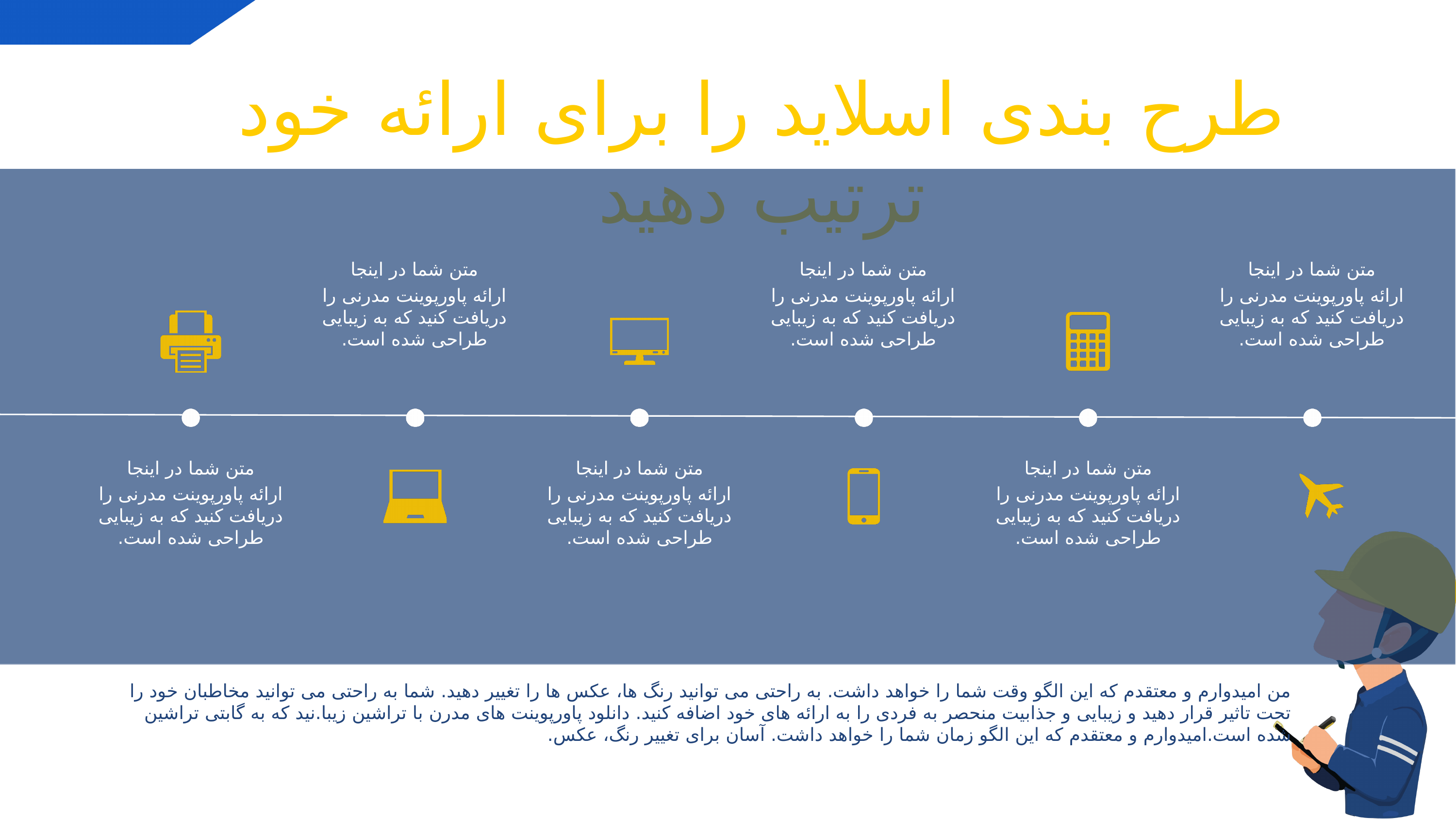

طرح بندی اسلاید را برای ارائه خود ترتیب دهید

متن شما در اینجا
متن شما در اینجا
متن شما در اینجا
ارائه پاورپوینت مدرنی را دریافت کنید که به زیبایی طراحی شده است.
ارائه پاورپوینت مدرنی را دریافت کنید که به زیبایی طراحی شده است.
ارائه پاورپوینت مدرنی را دریافت کنید که به زیبایی طراحی شده است.

متن شما در اینجا
متن شما در اینجا
متن شما در اینجا

ارائه پاورپوینت مدرنی را دریافت کنید که به زیبایی طراحی شده است.
ارائه پاورپوینت مدرنی را دریافت کنید که به زیبایی طراحی شده است.
ارائه پاورپوینت مدرنی را دریافت کنید که به زیبایی طراحی شده است.

من امیدوارم و معتقدم که این الگو وقت شما را خواهد داشت. به راحتی می توانید رنگ ها، عکس ها را تغییر دهید. شما به راحتی می توانید مخاطبان خود را تحت تاثیر قرار دهید و زیبایی و جذابیت منحصر به فردی را به ارائه های خود اضافه کنید. دانلود پاورپوینت های مدرن با تراشین زیبا.نید که به گابتی تراشین شده است.امیدوارم و معتقدم که این الگو زمان شما را خواهد داشت. آسان برای تغییر رنگ، عکس.